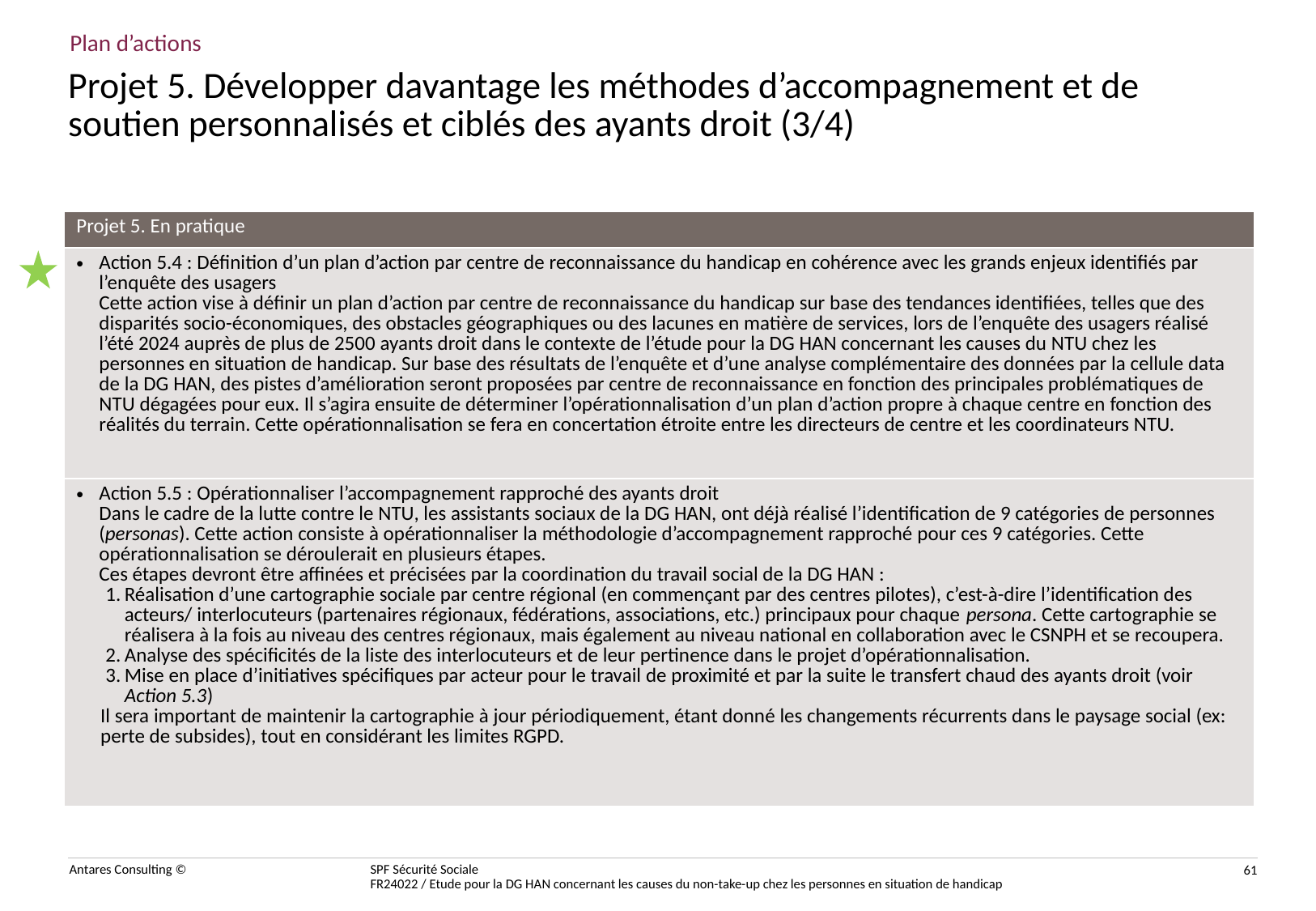

Plan d’actions
# Projet 5. Développer davantage les méthodes d’accompagnement et de soutien personnalisés et ciblés des ayants droit (3/4)
| Projet 5. En pratique |
| --- |
| Action 5.4 : Définition d’un plan d’action par centre de reconnaissance du handicap en cohérence avec les grands enjeux identifiés par l’enquête des usagers Cette action vise à définir un plan d’action par centre de reconnaissance du handicap sur base des tendances identifiées, telles que des disparités socio-économiques, des obstacles géographiques ou des lacunes en matière de services, lors de l’enquête des usagers réalisé l’été 2024 auprès de plus de 2500 ayants droit dans le contexte de l’étude pour la DG HAN concernant les causes du NTU chez les personnes en situation de handicap. Sur base des résultats de l’enquête et d’une analyse complémentaire des données par la cellule data de la DG HAN, des pistes d’amélioration seront proposées par centre de reconnaissance en fonction des principales problématiques de NTU dégagées pour eux. Il s’agira ensuite de déterminer l’opérationnalisation d’un plan d’action propre à chaque centre en fonction des réalités du terrain. Cette opérationnalisation se fera en concertation étroite entre les directeurs de centre et les coordinateurs NTU. |
| Action 5.5 : Opérationnaliser l’accompagnement rapproché des ayants droit Dans le cadre de la lutte contre le NTU, les assistants sociaux de la DG HAN, ont déjà réalisé l’identification de 9 catégories de personnes (personas). Cette action consiste à opérationnaliser la méthodologie d’accompagnement rapproché pour ces 9 catégories. Cette opérationnalisation se déroulerait en plusieurs étapes. Ces étapes devront être affinées et précisées par la coordination du travail social de la DG HAN : Réalisation d’une cartographie sociale par centre régional (en commençant par des centres pilotes), c’est-à-dire l’identification des acteurs/ interlocuteurs (partenaires régionaux, fédérations, associations, etc.) principaux pour chaque persona. Cette cartographie se réalisera à la fois au niveau des centres régionaux, mais également au niveau national en collaboration avec le CSNPH et se recoupera. Analyse des spécificités de la liste des interlocuteurs et de leur pertinence dans le projet d’opérationnalisation. Mise en place d’initiatives spécifiques par acteur pour le travail de proximité et par la suite le transfert chaud des ayants droit (voir Action 5.3) Il sera important de maintenir la cartographie à jour périodiquement, étant donné les changements récurrents dans le paysage social (ex: perte de subsides), tout en considérant les limites RGPD. |